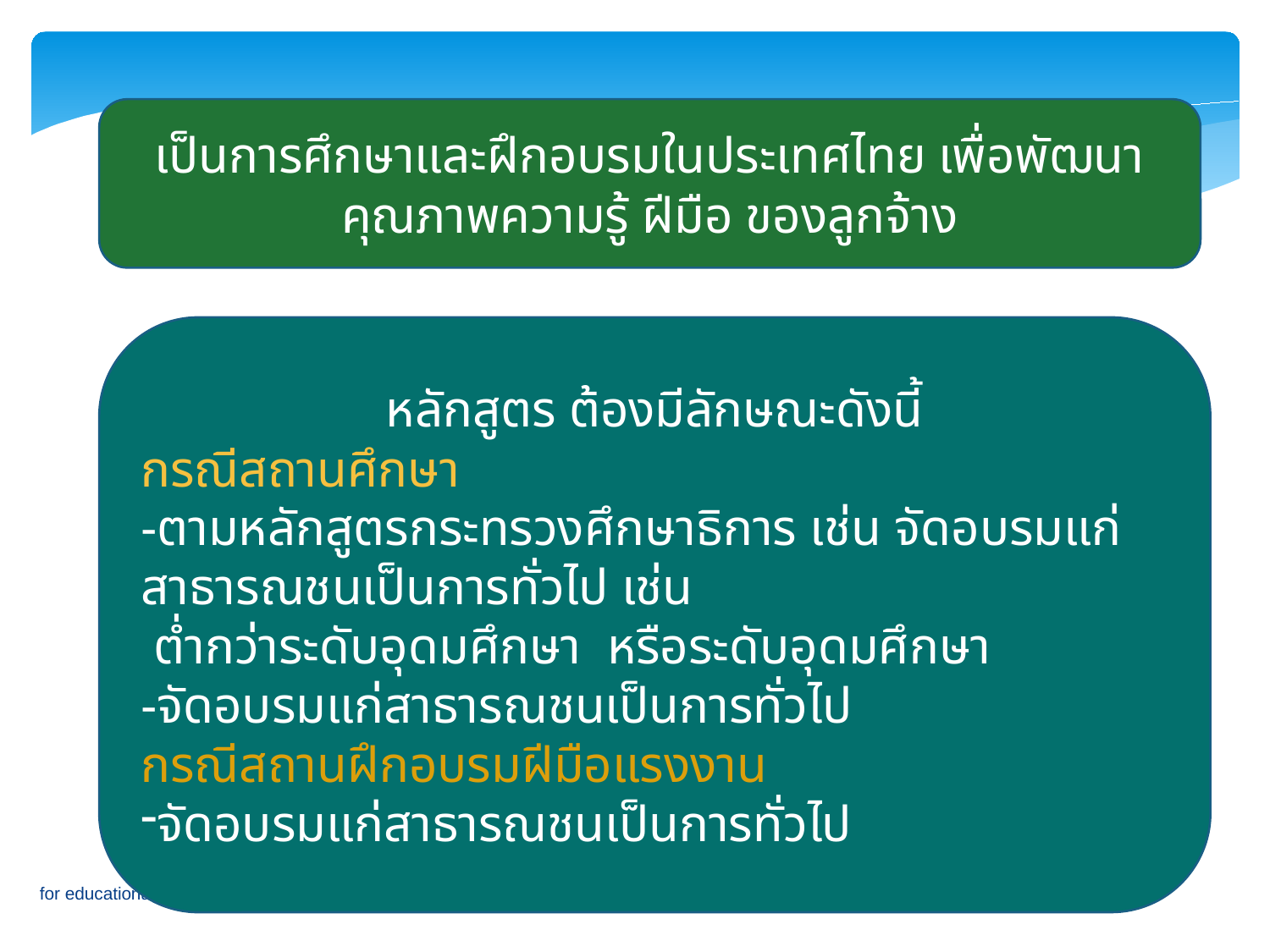

เป็นการศึกษาและฝึกอบรมในประเทศไทย เพื่อพัฒนาคุณภาพความรู้ ฝีมือ ของลูกจ้าง

หลักสูตร ต้องมีลักษณะดังนี้
กรณีสถานศึกษา
-ตามหลักสูตรกระทรวงศึกษาธิการ เช่น จัดอบรมแก่สาธารณชนเป็นการทั่วไป เช่น
 ต่ำกว่าระดับอุดมศึกษา  หรือระดับอุดมศึกษา
-จัดอบรมแก่สาธารณชนเป็นการทั่วไป
กรณีสถานฝึกอบรมฝีมือแรงงาน
จัดอบรมแก่สาธารณชนเป็นการทั่วไป

-

20
for educational use